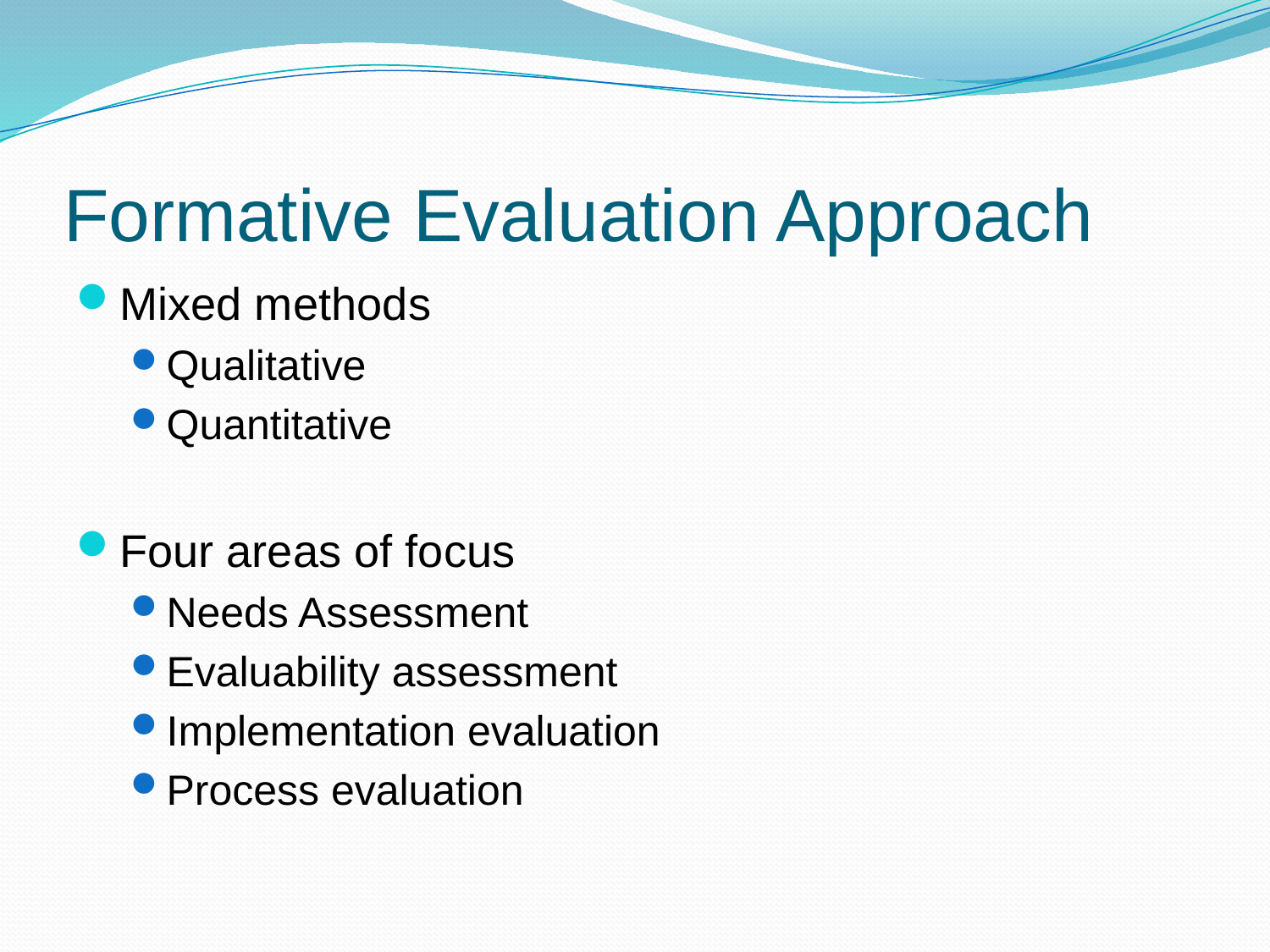

# Formative Evaluation Approach
Mixed methods
Qualitative
Quantitative

Four areas of focus
Needs Assessment
Evaluability assessment
Implementation evaluation
Process evaluation